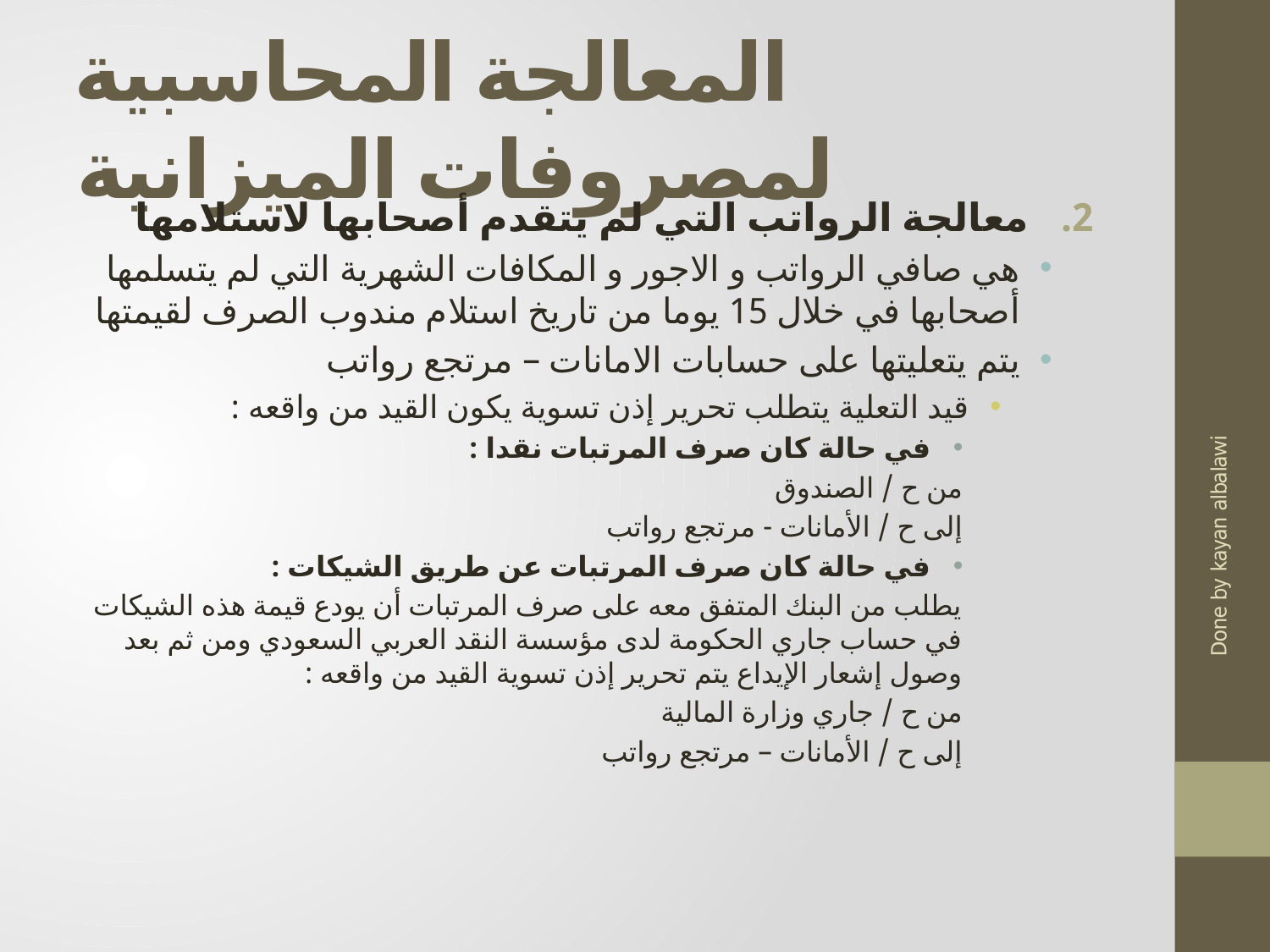

# المعالجة المحاسبية لمصروفات الميزانية
معالجة الرواتب التي لم يتقدم أصحابها لاستلامها
هي صافي الرواتب و الاجور و المكافات الشهرية التي لم يتسلمها أصحابها في خلال 15 يوما من تاريخ استلام مندوب الصرف لقيمتها
يتم يتعليتها على حسابات الامانات – مرتجع رواتب
قيد التعلية يتطلب تحرير إذن تسوية يكون القيد من واقعه :
في حالة كان صرف المرتبات نقدا :
من ح / الصندوق
إلى ح / الأمانات - مرتجع رواتب
في حالة كان صرف المرتبات عن طريق الشيكات :
يطلب من البنك المتفق معه على صرف المرتبات أن يودع قيمة هذه الشيكات في حساب جاري الحكومة لدى مؤسسة النقد العربي السعودي ومن ثم بعد وصول إشعار الإيداع يتم تحرير إذن تسوية القيد من واقعه :
من ح / جاري وزارة المالية
إلى ح / الأمانات – مرتجع رواتب
Done by kayan albalawi